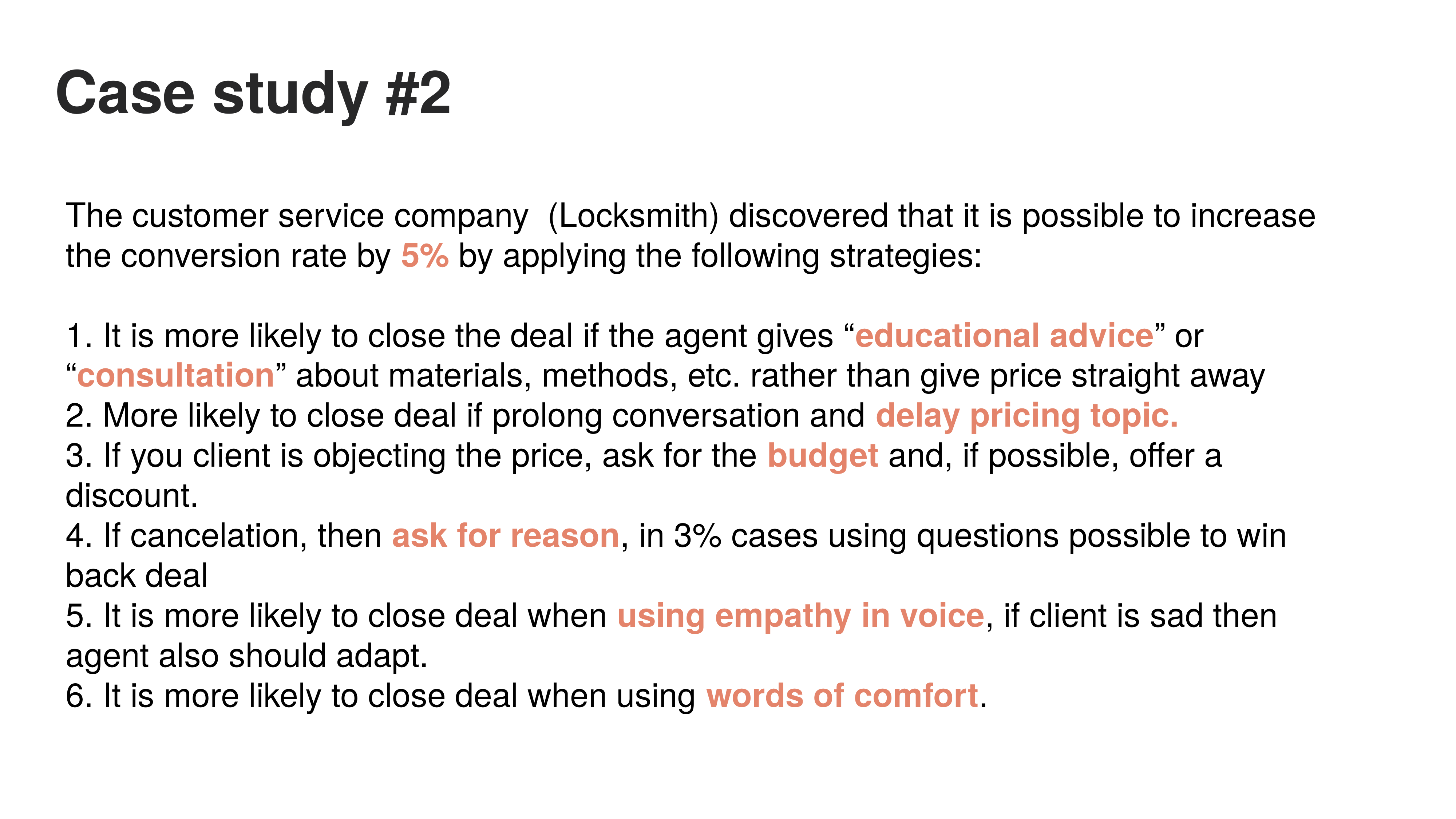

Case study #2
The customer service company  (Locksmith) discovered that it is possible to increase the conversion rate by 5% by applying the following strategies:

1. It is more likely to close the deal if the agent gives “educational advice” or “consultation” about materials, methods, etc. rather than give price straight away
2. More likely to close deal if prolong conversation and delay pricing topic.
3. If you client is objecting the price, ask for the budget and, if possible, offer a discount.
4. If cancelation, then ask for reason, in 3% cases using questions possible to win back deal
5. It is more likely to close deal when using empathy in voice, if client is sad then agent also should adapt.
6. It is more likely to close deal when using words of comfort.
12